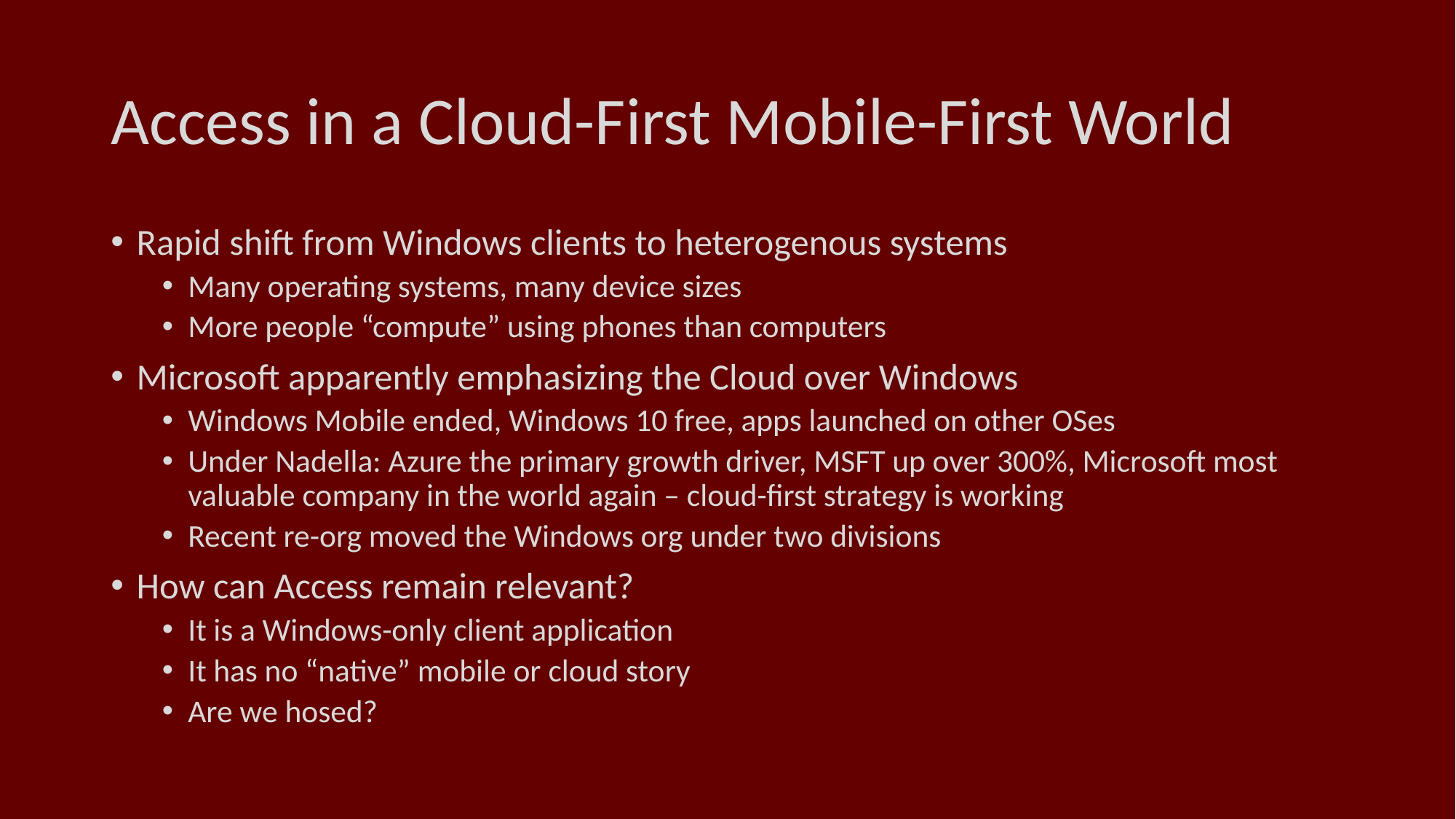

# Access in a Cloud-First Mobile-First World
Rapid shift from Windows clients to heterogenous systems
Many operating systems, many device sizes
More people “compute” using phones than computers
Microsoft apparently emphasizing the Cloud over Windows
Windows Mobile ended, Windows 10 free, apps launched on other OSes
Under Nadella: Azure the primary growth driver, MSFT up over 300%, Microsoft most valuable company in the world again – cloud-first strategy is working
Recent re-org moved the Windows org under two divisions
How can Access remain relevant?
It is a Windows-only client application
It has no “native” mobile or cloud story
Are we hosed?